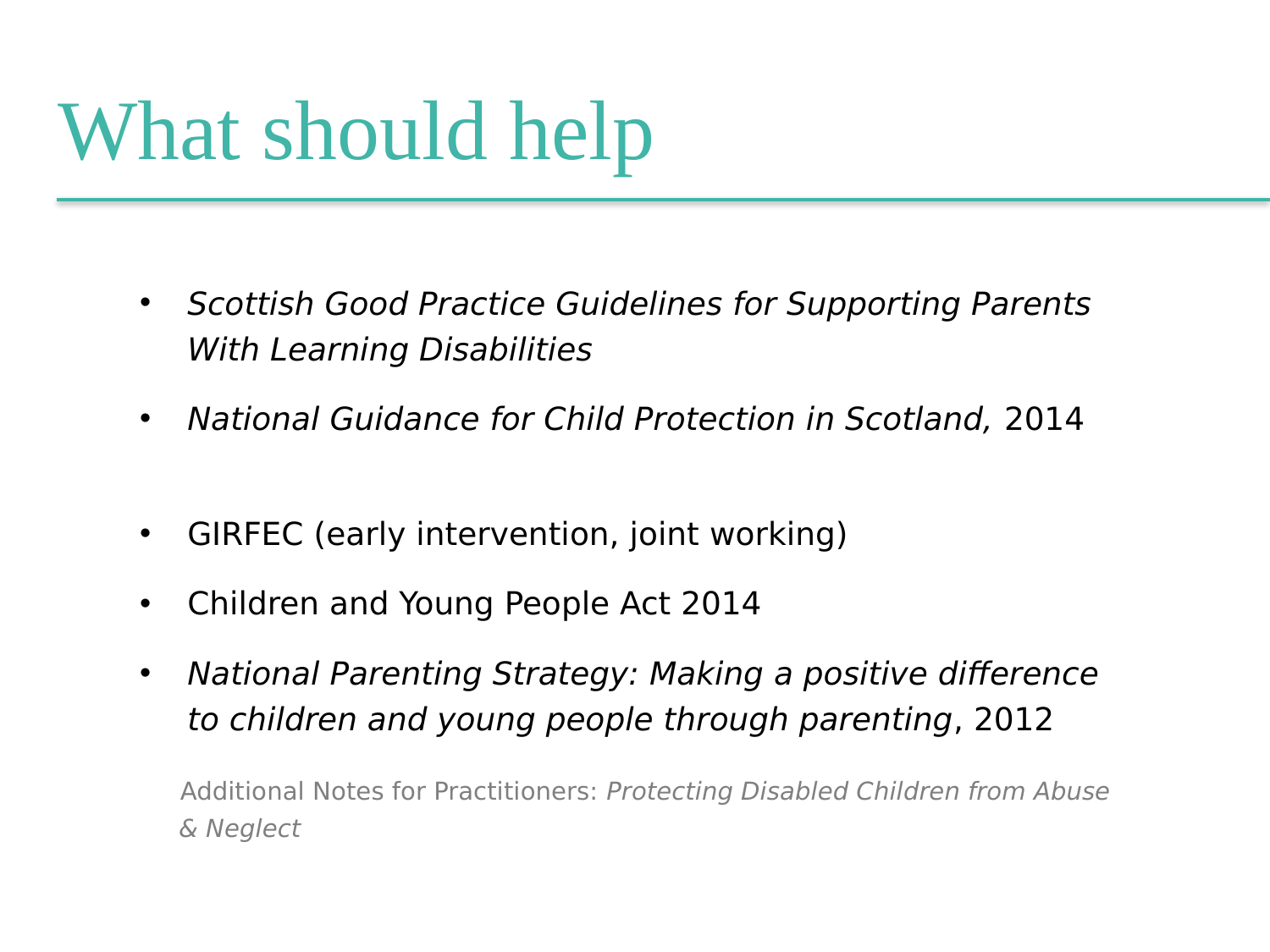

What should help
Scottish Good Practice Guidelines for Supporting Parents With Learning Disabilities
National Guidance for Child Protection in Scotland, 2014
GIRFEC (early intervention, joint working)
Children and Young People Act 2014
National Parenting Strategy: Making a positive difference to children and young people through parenting, 2012
    Additional Notes for Practitioners: Protecting Disabled Children from Abuse
     & Neglect